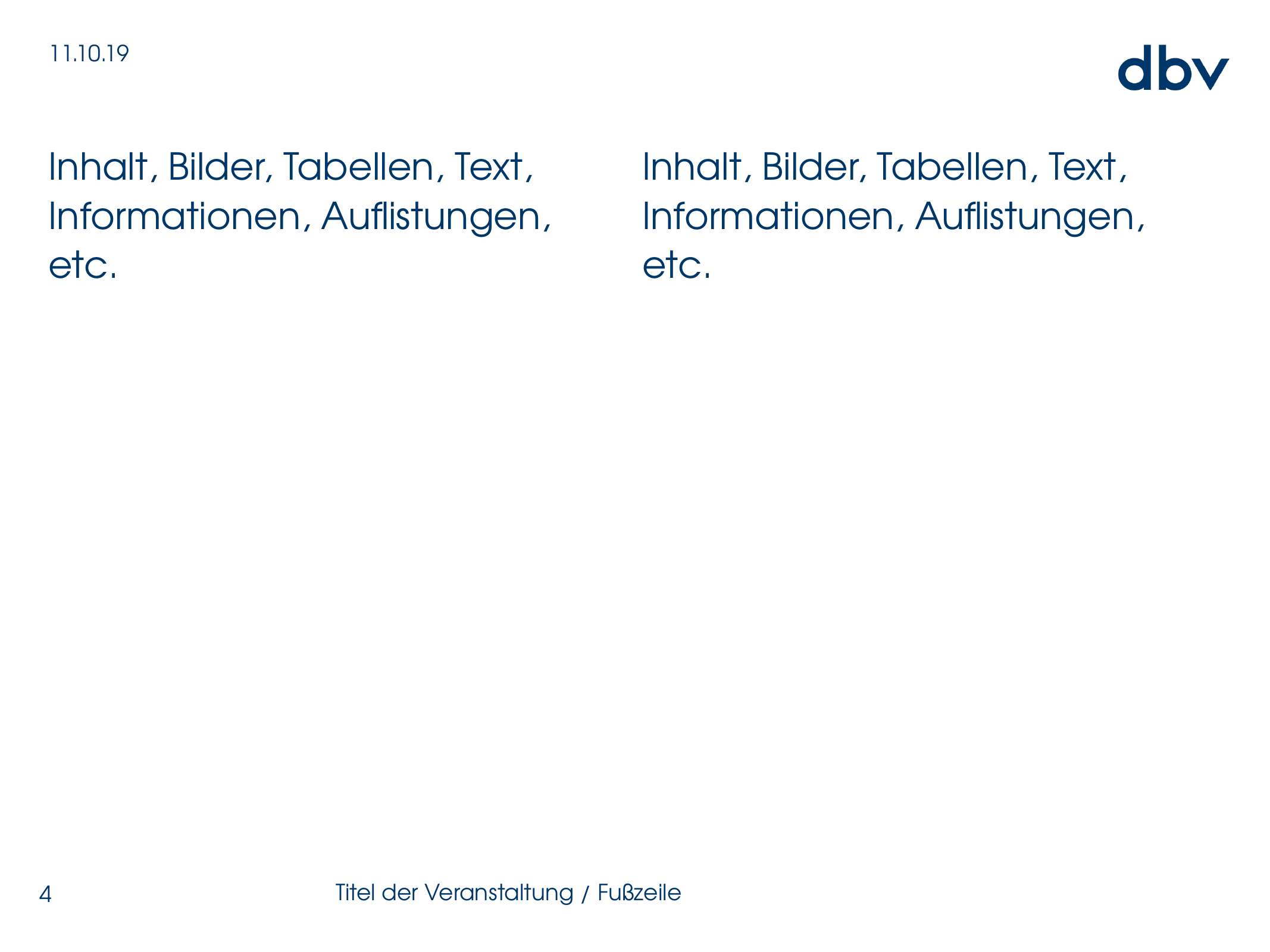

11.10.19
Inhalt, Bilder, Tabellen, Text, Informationen, Auflistungen, etc.

Inhalt, Bilder, Tabellen, Text, Informationen, Auflistungen, etc.

Titel der Veranstaltung / Fußzeile